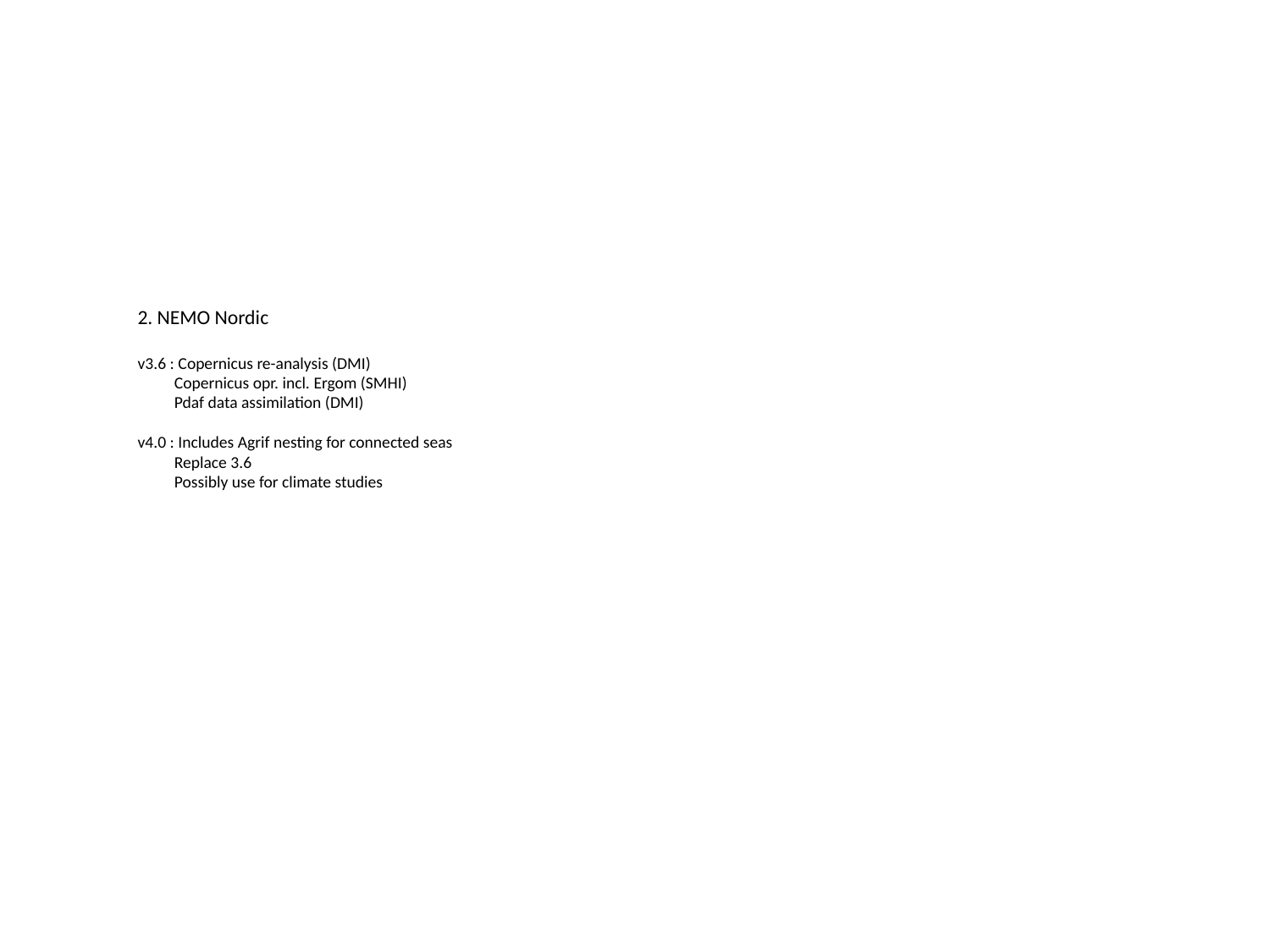

# 2. NEMO Nordic v3.6 : Copernicus re-analysis (DMI) Copernicus opr. incl. Ergom (SMHI) Pdaf data assimilation (DMI) v4.0 : Includes Agrif nesting for connected seas Replace 3.6 Possibly use for climate studies